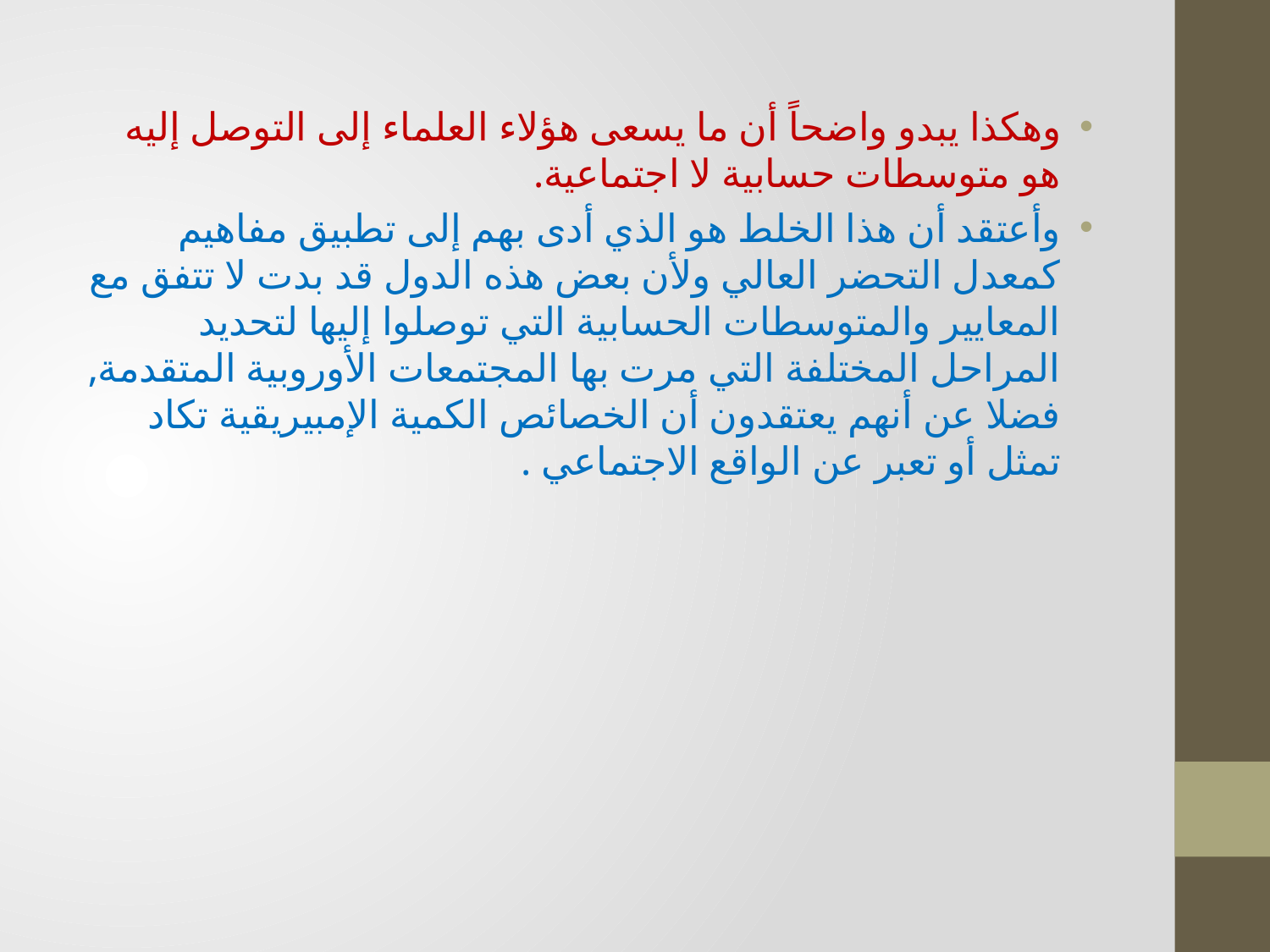

وهكذا يبدو واضحاً أن ما يسعى هؤلاء العلماء إلى التوصل إليه هو متوسطات حسابية لا اجتماعية.
وأعتقد أن هذا الخلط هو الذي أدى بهم إلى تطبيق مفاهيم كمعدل التحضر العالي ولأن بعض هذه الدول قد بدت لا تتفق مع المعايير والمتوسطات الحسابية التي توصلوا إليها لتحديد المراحل المختلفة التي مرت بها المجتمعات الأوروبية المتقدمة, فضلا عن أنهم يعتقدون أن الخصائص الكمية الإمبيريقية تكاد تمثل أو تعبر عن الواقع الاجتماعي .